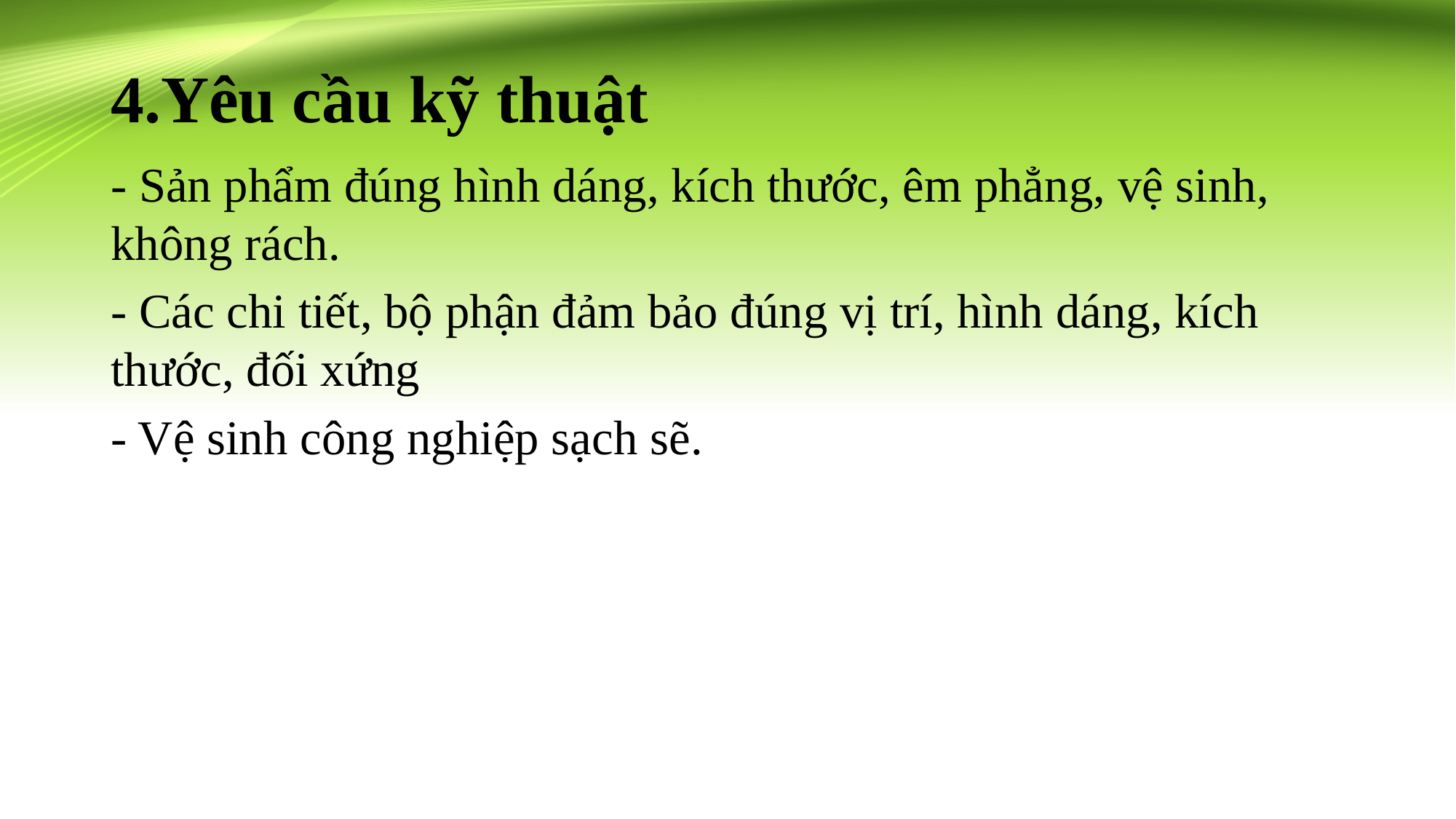

# 4.Yêu cầu kỹ thuật
- Sản phẩm đúng hình dáng, kích thước, êm phẳng, vệ sinh, không rách.
- Các chi tiết, bộ phận đảm bảo đúng vị trí, hình dáng, kích thước, đối xứng
- Vệ sinh công nghiệp sạch sẽ.